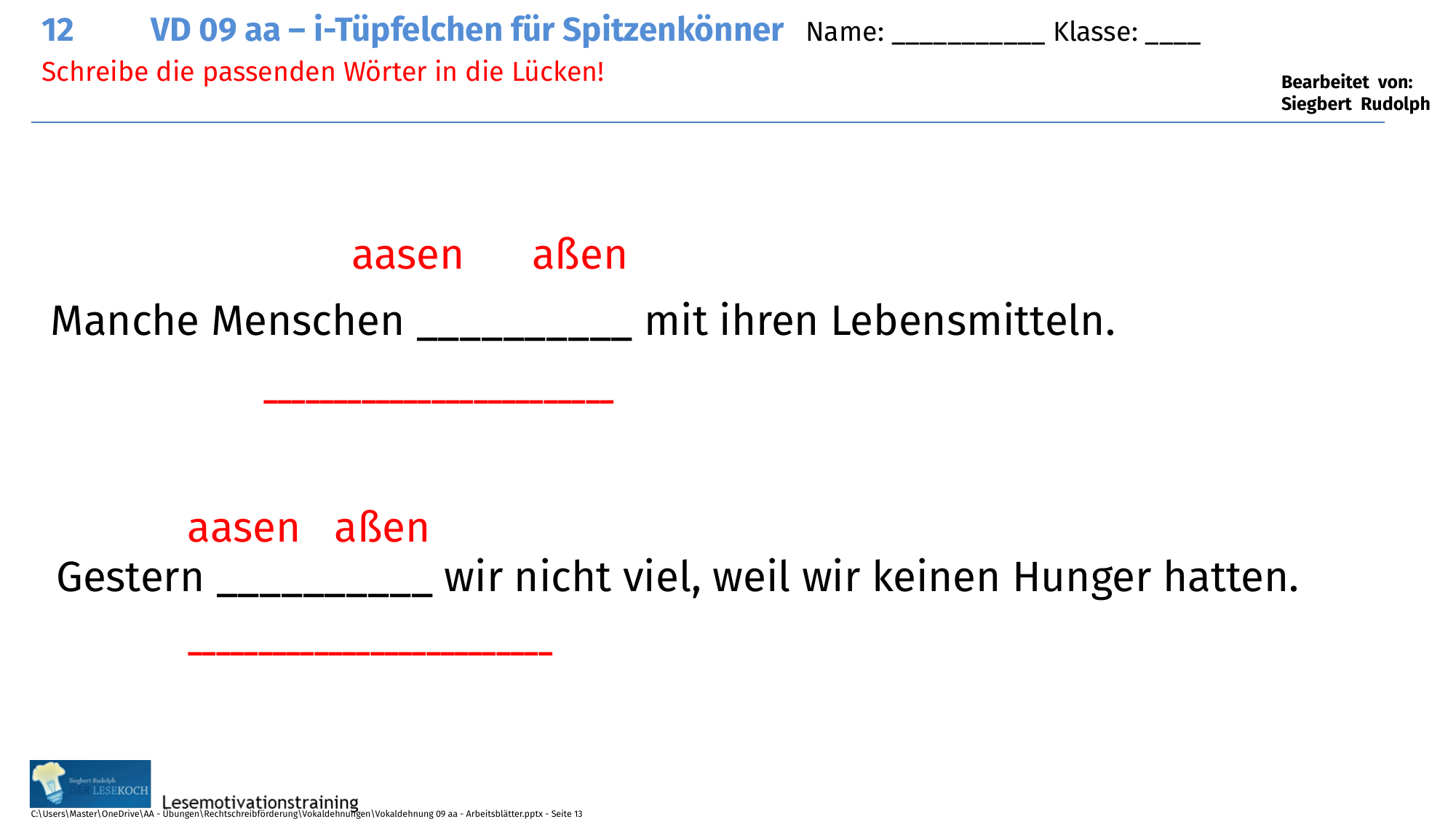

12	VD 09 aa – i-Tüpfelchen für Spitzenkönner	Name: ___________ Klasse: ____
Schreibe die passenden Wörter in die Lücken!
aasen
aßen
Manche Menschen __________ mit ihren Lebensmitteln.
_________________________
aasen
aßen
Gestern __________ wir nicht viel, weil wir keinen Hunger hatten.
__________________________

C:\Users\Master\OneDrive\AA - Übungen\Rechtschreibförderung\Vokaldehnungen\Vokaldehnung 09 aa - Arbeitsblätter.pptx - Seite 13